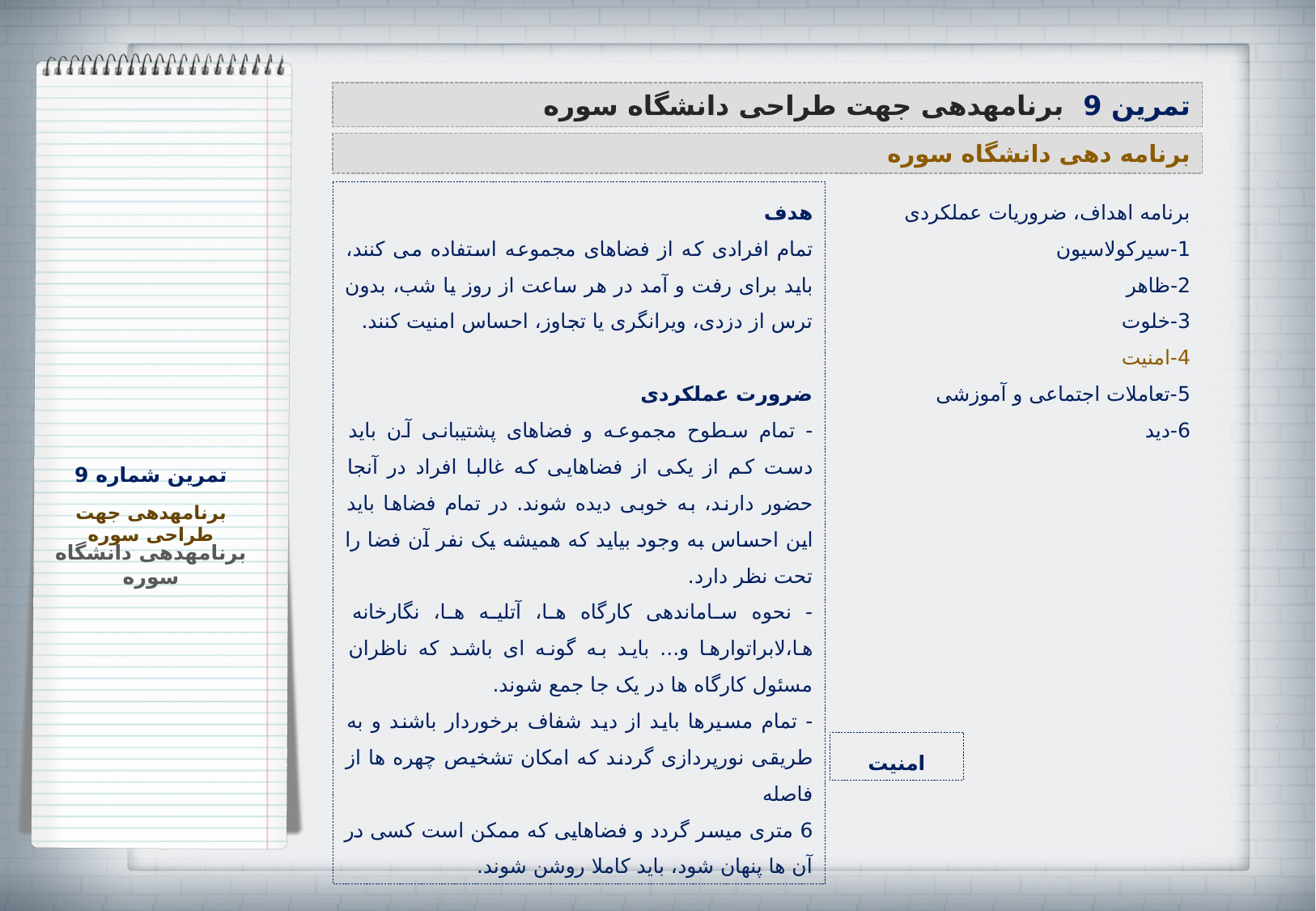

تمرین 9  برنامه‏دهی جهت طراحی دانشگاه سوره
برنامه دهی دانشگاه سوره
برنامه اهداف، ضروریات عملکردی
1-سیرکولاسیون
2-ظاهر
3-خلوت
4-امنیت
5-تعاملات اجتماعی و آموزشی
6-دید
هدف
تمام افرادی که از فضاهای مجموعه استفاده می کنند، باید برای رفت و آمد در هر ساعت از روز یا شب، بدون ترس از دزدی، ویرانگری یا تجاوز، احساس امنیت کنند.

ضرورت عملکردی
- تمام سطوح مجموعه و فضاهای پشتیبانی آن باید دست کم از یکی از فضاهایی که غالبا افراد در آنجا حضور دارند، به خوبی دیده شوند. در تمام فضاها باید این احساس به وجود بیاید که همیشه یک نفر آن فضا را تحت نظر دارد.
- نحوه ساماندهی کارگاه ها، آتلیه ها، نگارخانه ها،لابراتوارها و... باید به گونه ای باشد که ناظران مسئول کارگاه ها در یک جا جمع شوند.
- تمام مسیرها باید از دید شفاف برخوردار باشند و به طریقی نورپردازی گردند که امکان تشخیص چهره ها از فاصله
6 متری میسر گردد و فضاهایی که ممکن است کسی در آن ها پنهان شود، باید کاملا روشن شوند.
تمرین شماره 9
برنامه‏دهی جهت طراحی سوره
برنامه‏دهی دانشگاه سوره
امنیت